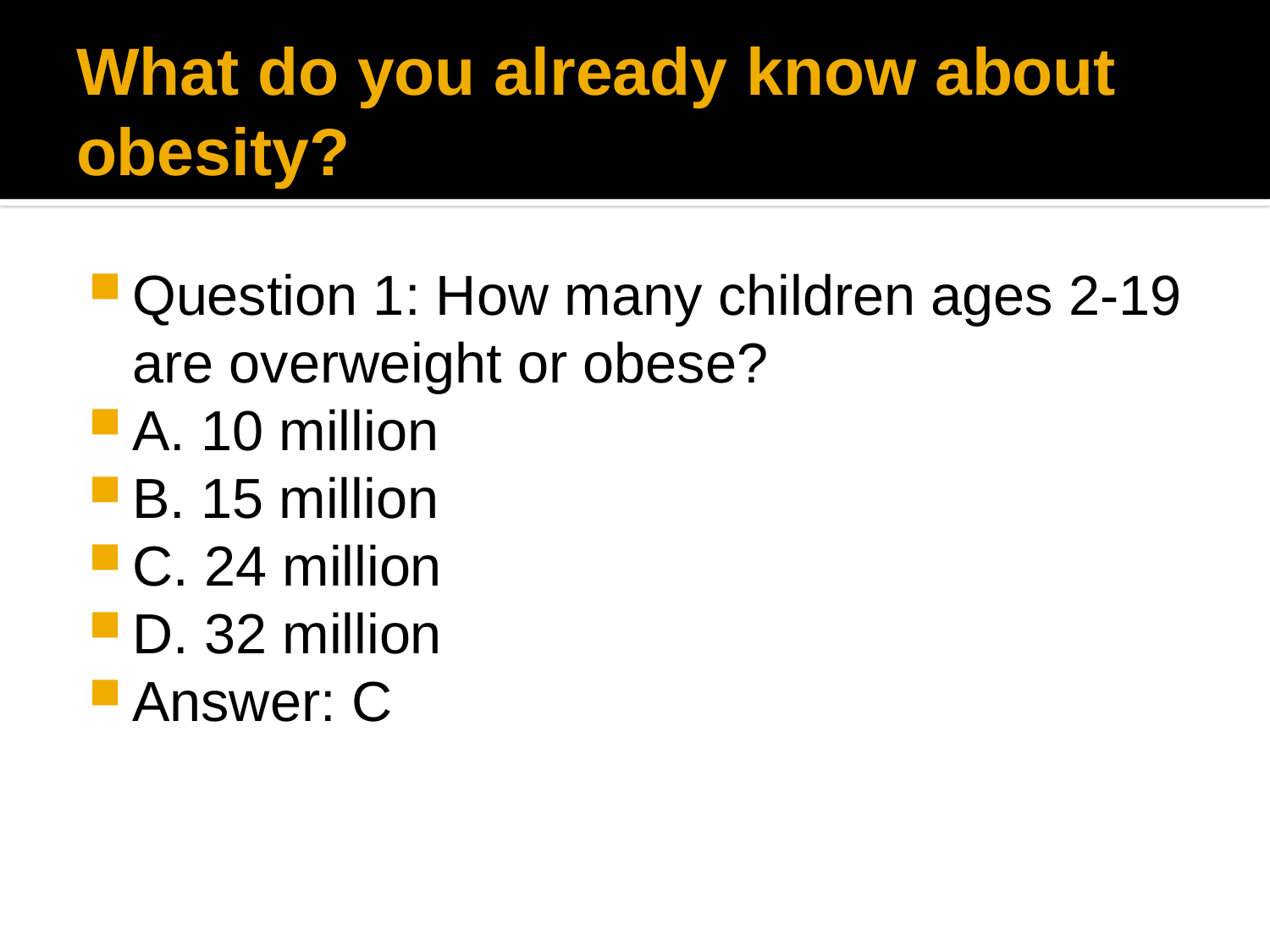

# What do you already know about obesity?
Question 1: How many children ages 2-19 are overweight or obese?
A. 10 million
B. 15 million
C. 24 million
D. 32 million
Answer: C